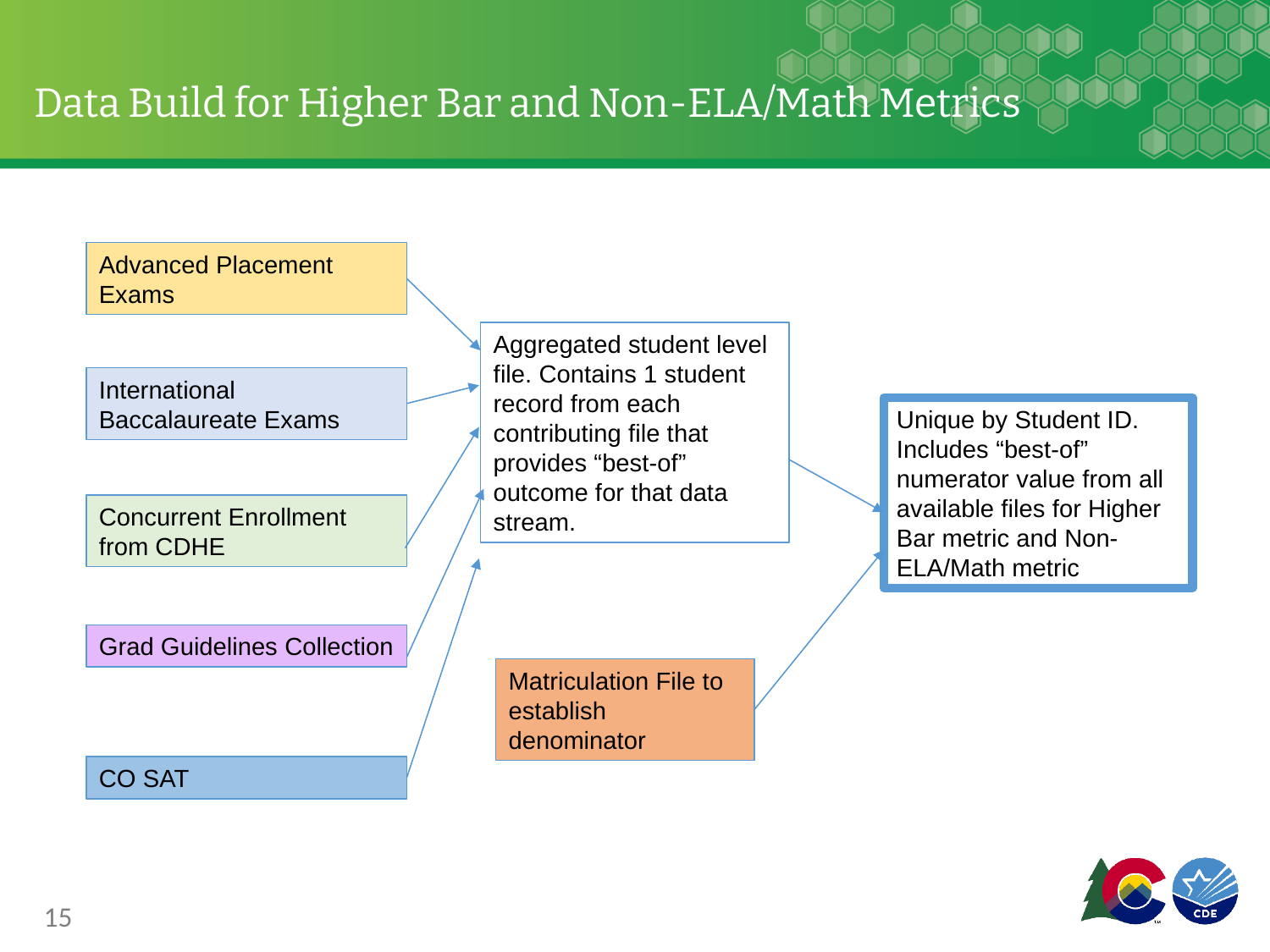

# Data Build for Higher Bar and Non-ELA/Math Metrics
Advanced Placement Exams
Aggregated student level file. Contains 1 student record from each contributing file that provides “best-of” outcome for that data stream.
International Baccalaureate Exams
Unique by Student ID. Includes “best-of” numerator value from all available files for Higher Bar metric and Non-ELA/Math metric
Concurrent Enrollment from CDHE
Grad Guidelines Collection
Matriculation File to establish denominator
CO SAT
15